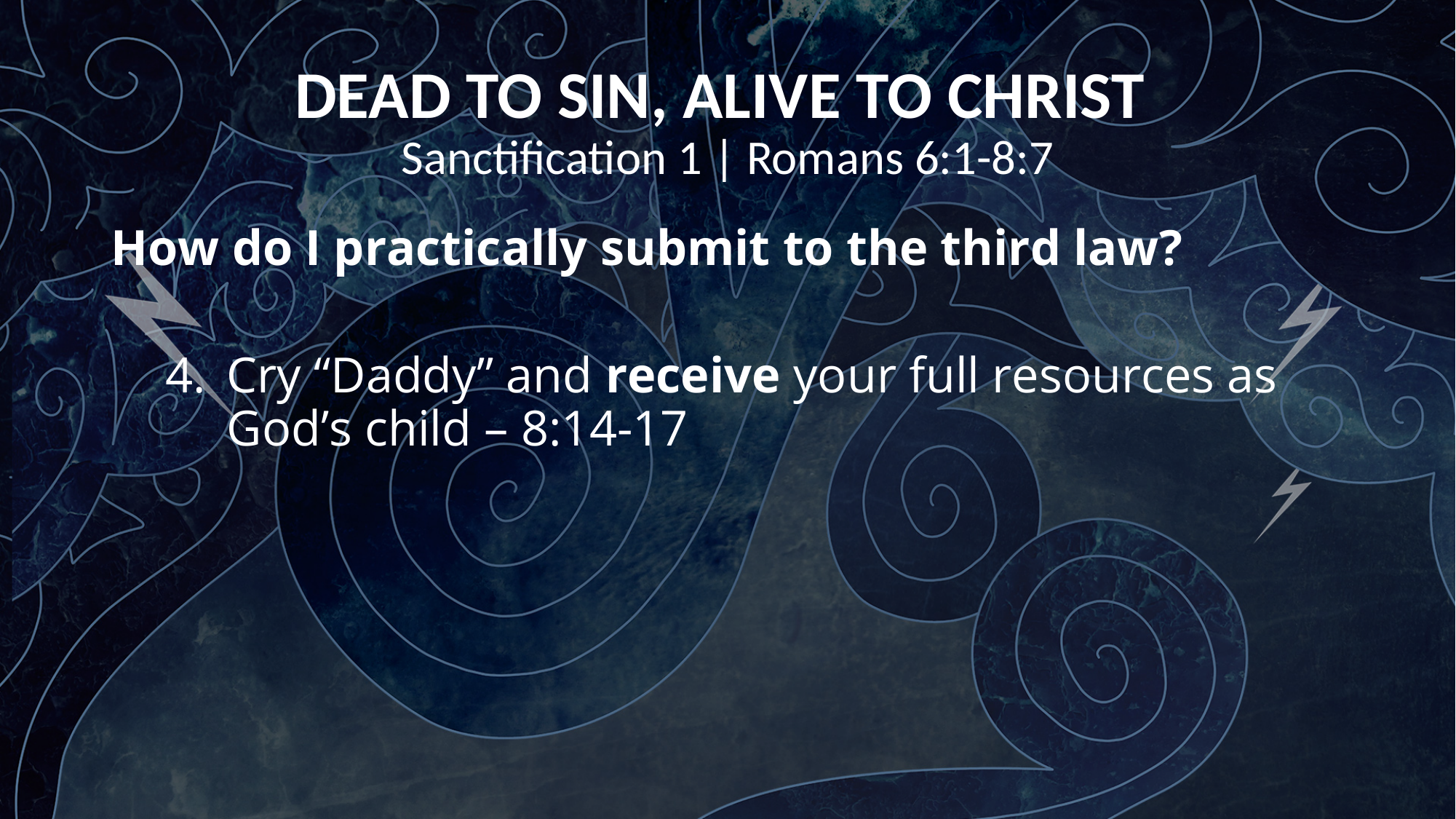

DEAD TO SIN, ALIVE TO CHRIST
Sanctification 1 | Romans 6:1-8:7
How do I practically submit to the third law?

Cry “Daddy” and receive your full resources as God’s child – 8:14-17